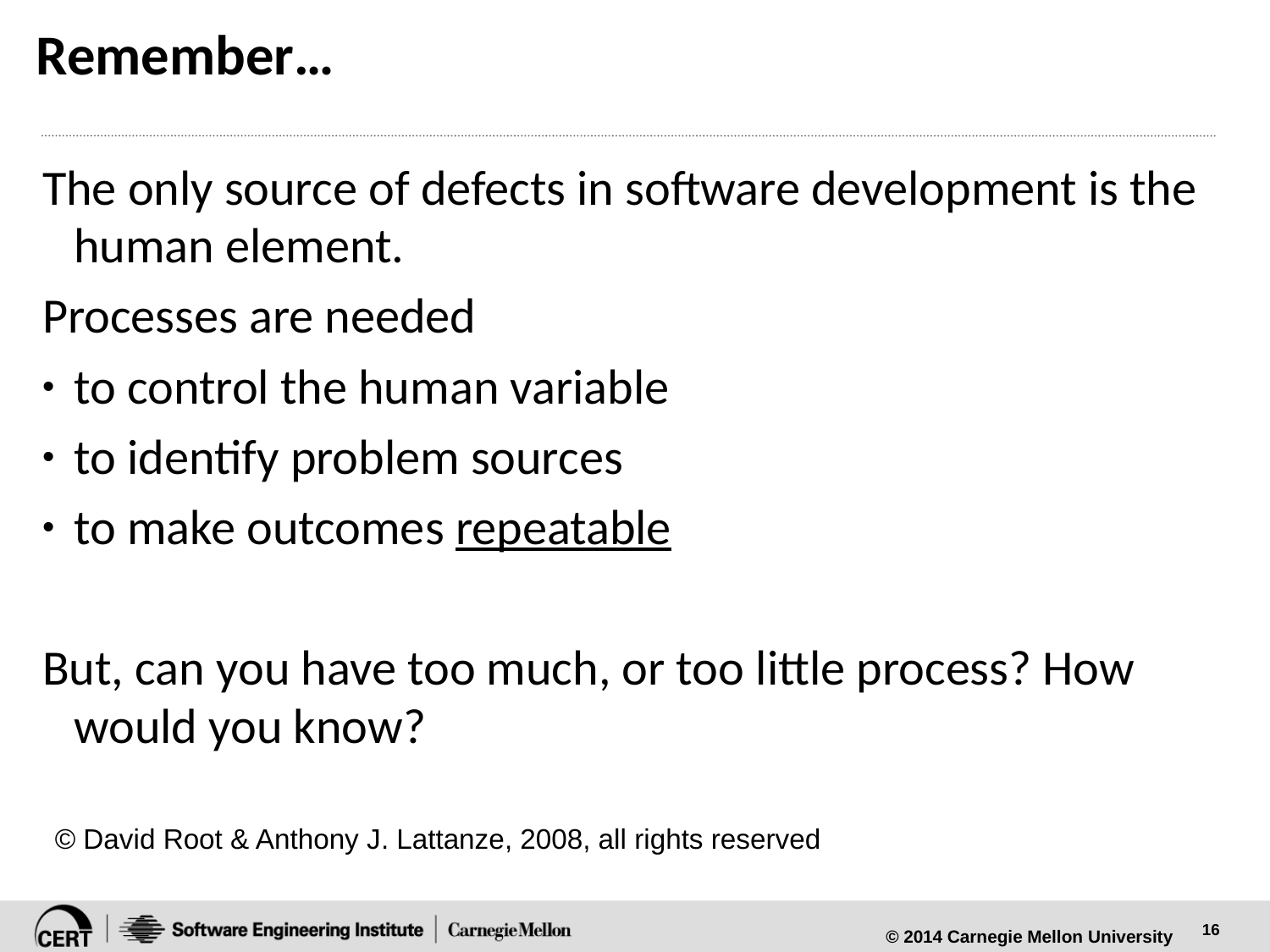

# Remember…
The only source of defects in software development is the human element.
Processes are needed
to control the human variable
to identify problem sources
to make outcomes repeatable

But, can you have too much, or too little process? How would you know?
© David Root & Anthony J. Lattanze, 2008, all rights reserved